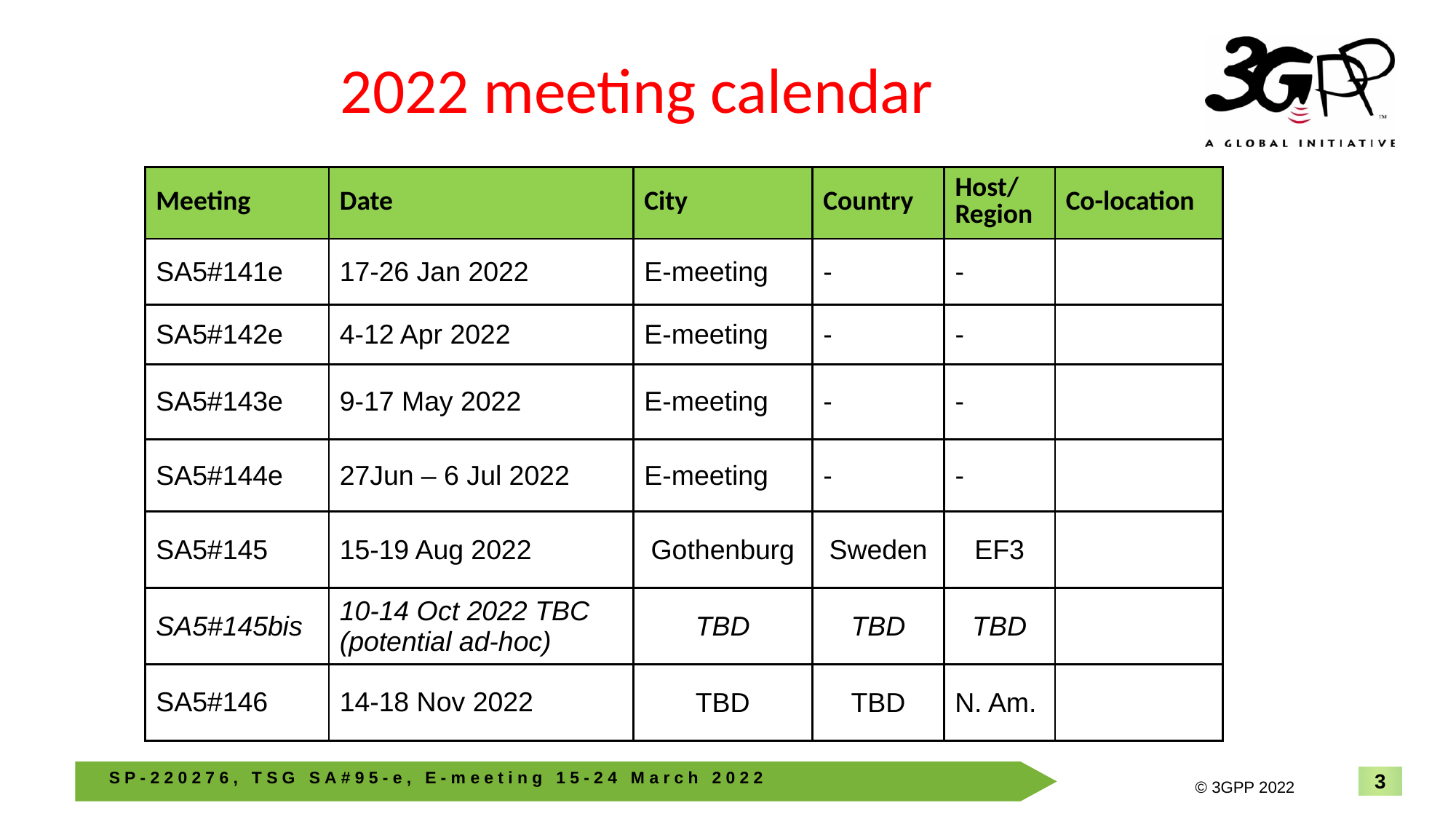

# 2022 meeting calendar
| Meeting | Date | City | Country | Host/ Region | Co-location |
| --- | --- | --- | --- | --- | --- |
| SA5#141e | 17-26 Jan 2022 | E-meeting | - | - |  |
| SA5#142e | 4-12 Apr 2022 | E-meeting | - | - |  |
| SA5#143e | 9-17 May 2022 | E-meeting | - | - |  |
| SA5#144e | 27Jun – 6 Jul 2022 | E-meeting | - | - |  |
| SA5#145 | 15-19 Aug 2022 | Gothenburg | Sweden | EF3 |  |
| SA5#145bis | 10-14 Oct 2022 TBC (potential ad-hoc) | TBD | TBD | TBD |  |
| SA5#146 | 14-18 Nov 2022 | TBD | TBD | N. Am. |  |